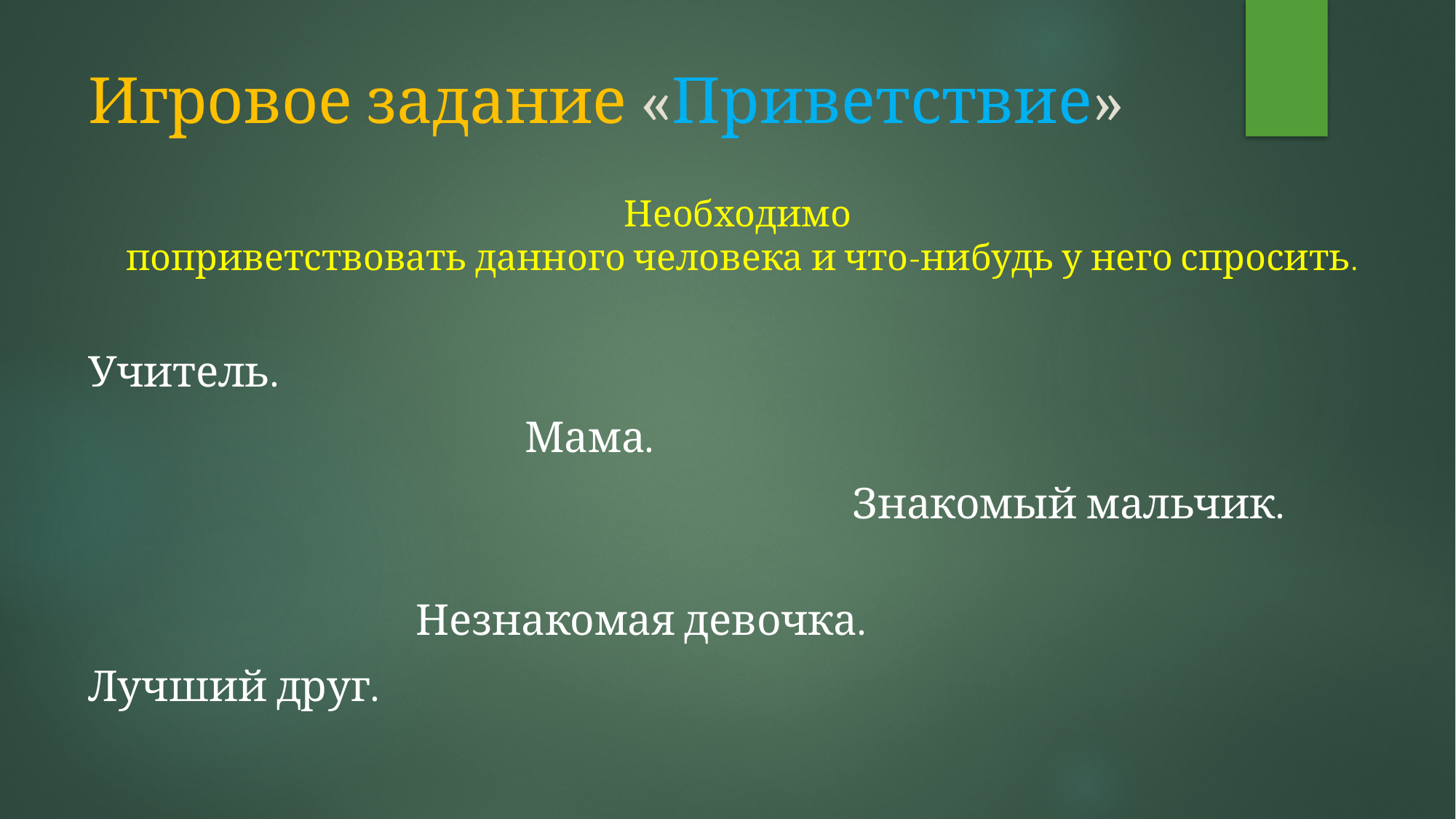

# Игровое задание «Приветствие»
Необходимо
поприветствовать данного человека и что-нибудь у него спросить.

Учитель.
				Мама.
							Знакомый мальчик.
														Незнакомая девочка.
Лучший друг.